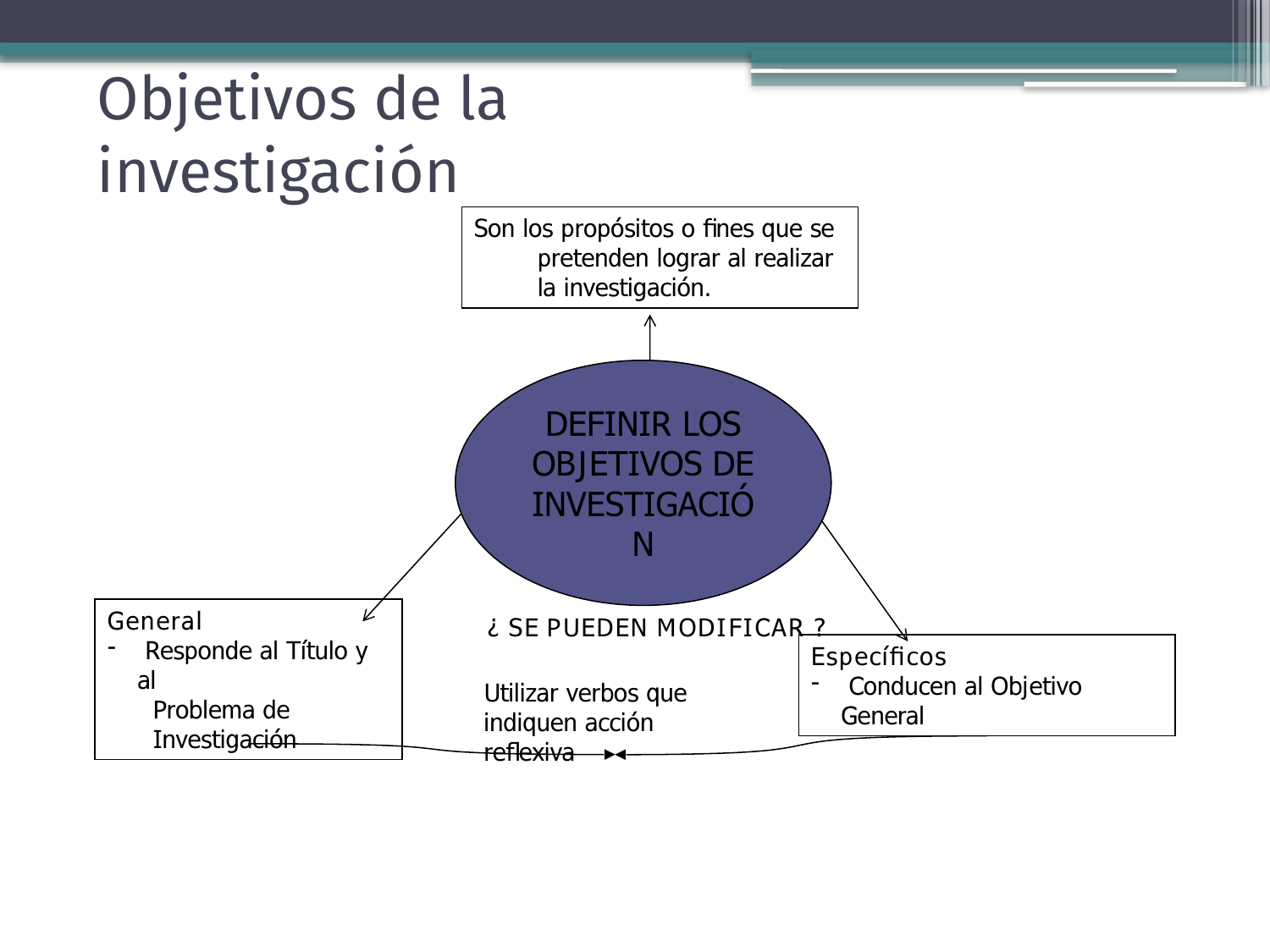

# Objetivos de la investigación
Son los propósitos o fines que se pretenden lograr al realizar la investigación.

DEFINIR LOS OBJETIVOS DE INVESTIGACIÓN

¿ SE PUEDEN MODIFICAR ?
General
 Responde al Título y al
  Problema de
  Investigación
Específicos
 Conducen al Objetivo General
Utilizar verbos que indiquen acción reflexiva